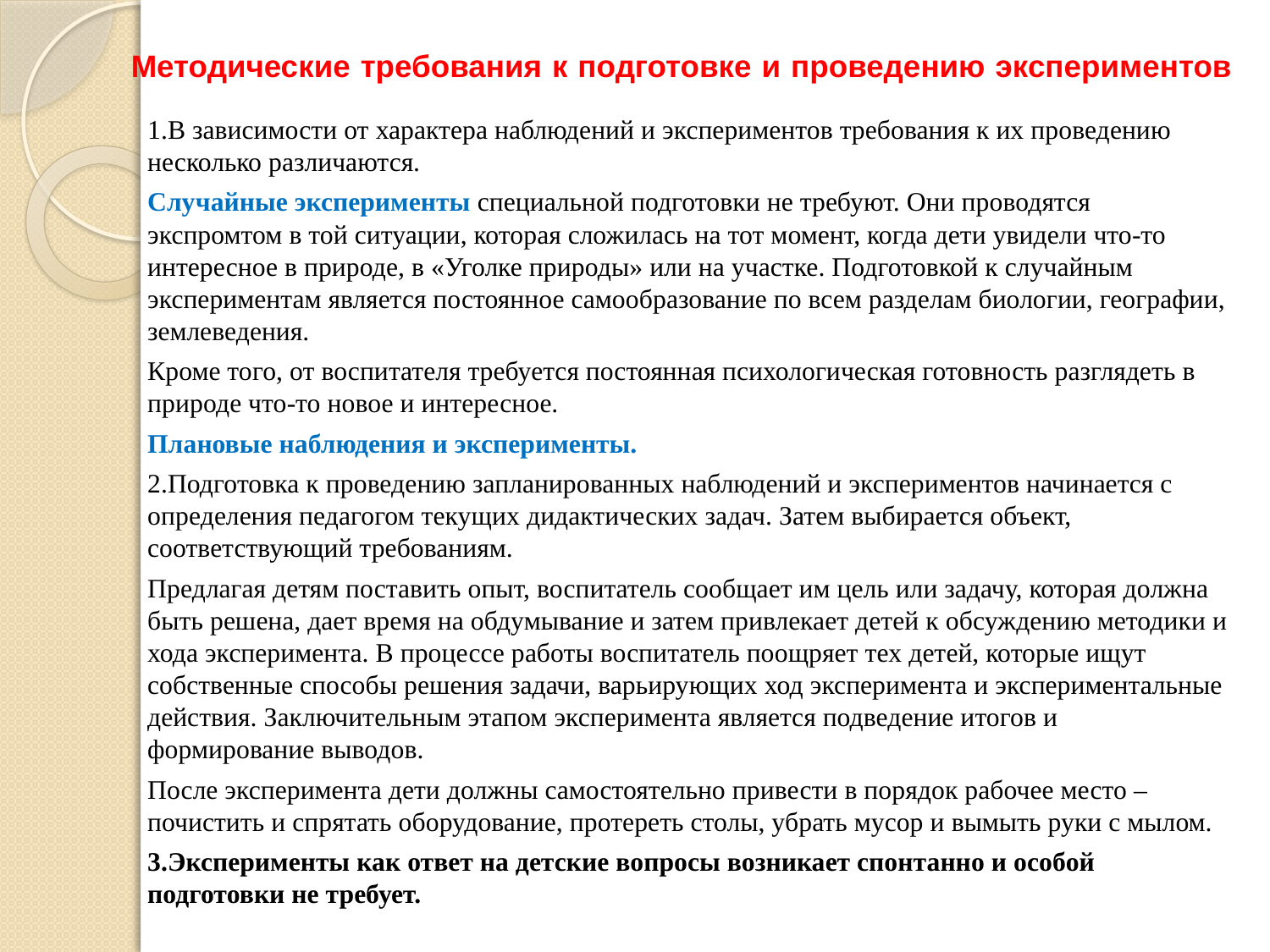

# Методические требования к подготовке и проведению экспериментов
1.В зависимости от характера наблюдений и экспериментов требования к их проведению несколько различаются.
Случайные эксперименты специальной подготовки не требуют. Они проводятся экспромтом в той ситуации, которая сложилась на тот момент, когда дети увидели что-то интересное в природе, в «Уголке природы» или на участке. Подготовкой к случайным экспериментам является постоянное самообразование по всем разделам биологии, географии, землеведения.
Кроме того, от воспитателя требуется постоянная психологическая готовность разглядеть в природе что-то новое и интересное.
Плановые наблюдения и эксперименты.
2.Подготовка к проведению запланированных наблюдений и экспериментов начинается с определения педагогом текущих дидактических задач. Затем выбирается объект, соответствующий требованиям.
Предлагая детям поставить опыт, воспитатель сообщает им цель или задачу, которая должна быть решена, дает время на обдумывание и затем привлекает детей к обсуждению методики и хода эксперимента. В процессе работы воспитатель поощряет тех детей, которые ищут  собственные способы решения задачи, варьирующих ход эксперимента и экспериментальные действия. Заключительным этапом эксперимента является подведение итогов и формирование выводов.
После эксперимента дети должны самостоятельно привести в порядок рабочее место – почистить и спрятать оборудование, протереть столы, убрать мусор и вымыть руки с мылом.
3.Эксперименты как ответ на детские вопросы возникает спонтанно и особой подготовки не требует.